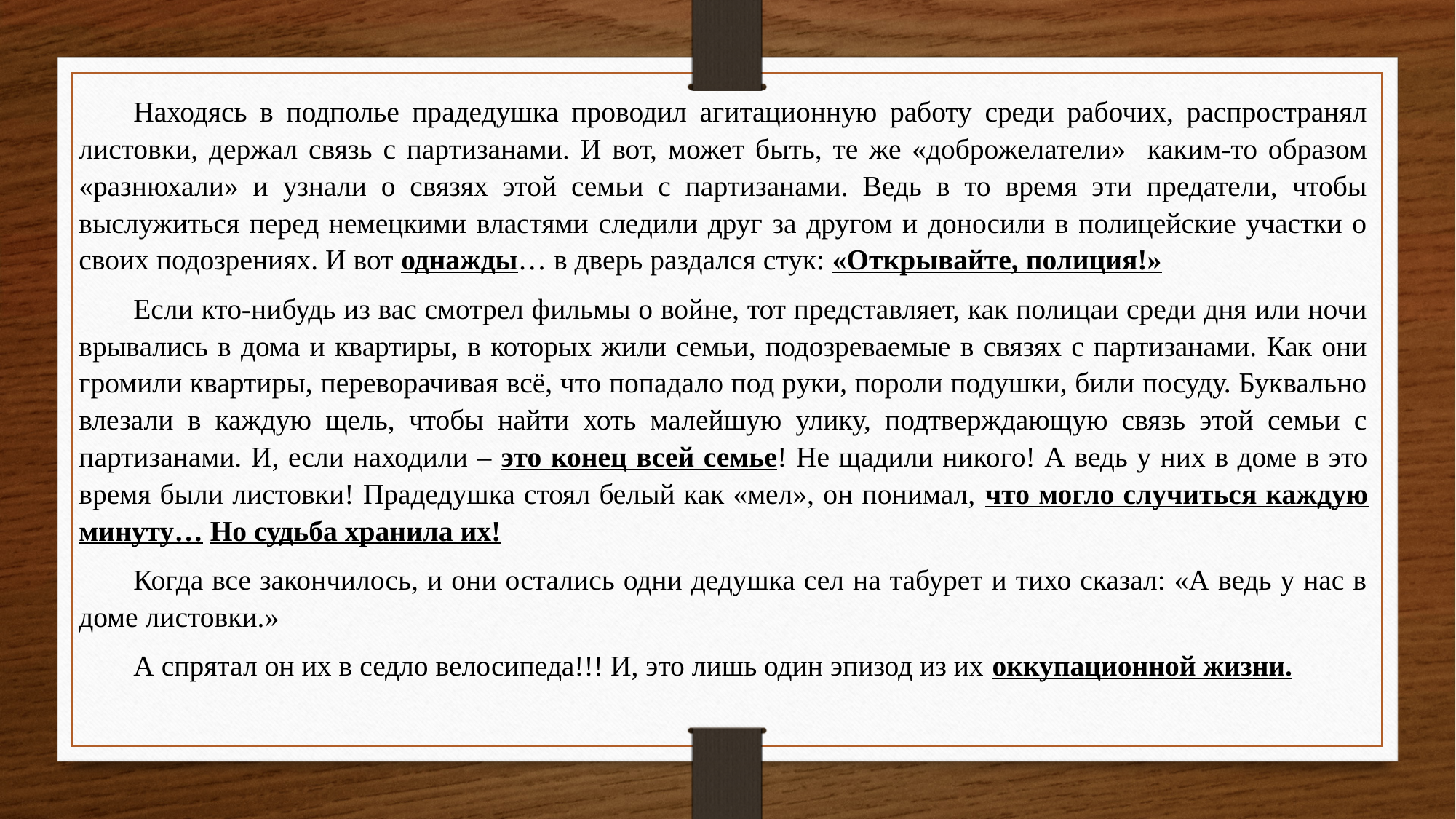

Находясь в подполье прадедушка проводил агитационную работу среди рабочих, распространял листовки, держал связь с партизанами. И вот, может быть, те же «доброжелатели»  каким-то образом «разнюхали» и узнали о связях этой семьи с партизанами. Ведь в то время эти предатели, чтобы выслужиться перед немецкими властями следили друг за другом и доносили в полицейские участки о своих подозрениях. И вот однажды… в дверь раздался стук: «Открывайте, полиция!»
Если кто-нибудь из вас смотрел фильмы о войне, тот представляет, как полицаи среди дня или ночи врывались в дома и квартиры, в которых жили семьи, подозреваемые в связях с партизанами. Как они громили квартиры, переворачивая всё, что попадало под руки, пороли подушки, били посуду. Буквально влезали в каждую щель, чтобы найти хоть малейшую улику, подтверждающую связь этой семьи с партизанами. И, если находили – это конец всей семье! Не щадили никого! А ведь у них в доме в это время были листовки! Прадедушка стоял белый как «мел», он понимал, что могло случиться каждую минуту… Но судьба хранила их!
Когда все закончилось, и они остались одни дедушка сел на табурет и тихо сказал: «А ведь у нас в доме листовки.»
А спрятал он их в седло велосипеда!!! И, это лишь один эпизод из их оккупационной жизни.